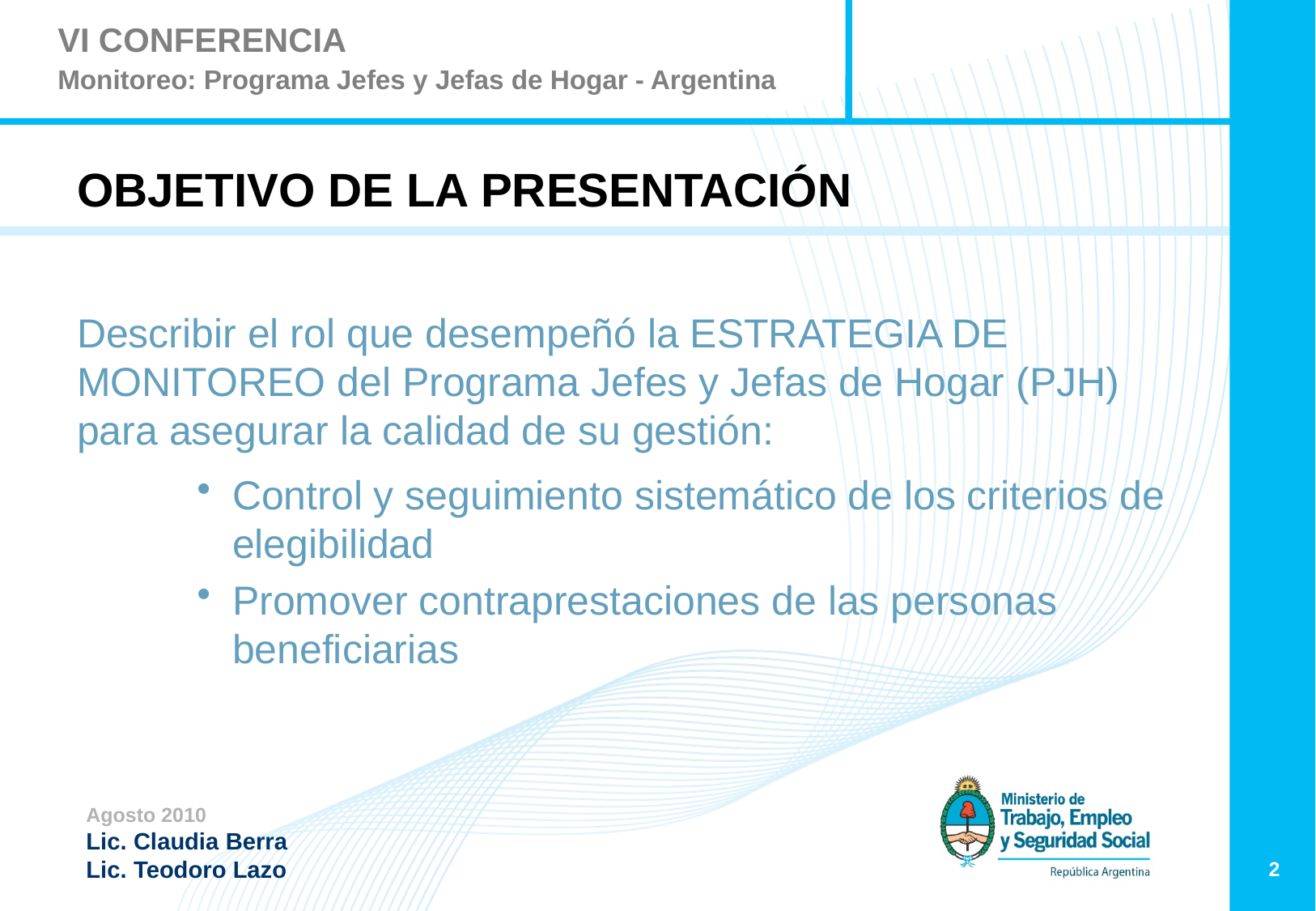

OBJETIVO DE LA PRESENTACIÓN

Describir el rol que desempeñó la ESTRATEGIA DE MONITOREO del Programa Jefes y Jefas de Hogar (PJH) para asegurar la calidad de su gestión:
Control y seguimiento sistemático de los criterios de elegibilidad
Promover contraprestaciones de las personas beneficiarias